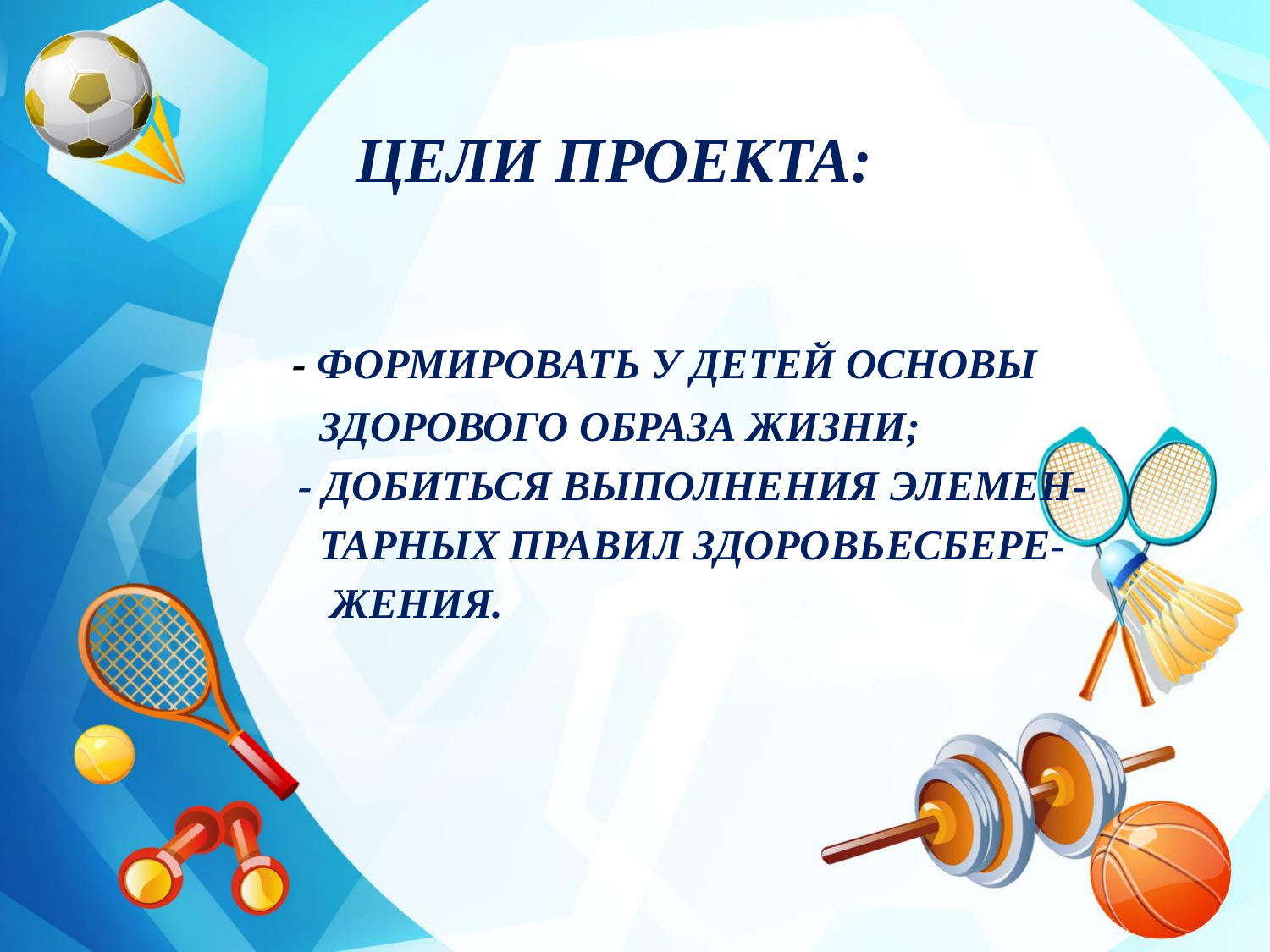

# ЦЕЛИ ПРОЕКТА:
                 - ФОРМИРОВАТЬ У ДЕТЕЙ ОСНОВЫ
                       ЗДОРОВОГО ОБРАЗА ЖИЗНИ;
                     - ДОБИТЬСЯ ВЫПОЛНЕНИЯ ЭЛЕМЕН-
                       ТАРНЫХ ПРАВИЛ ЗДОРОВЬЕСБЕРЕ-
                        ЖЕНИЯ.